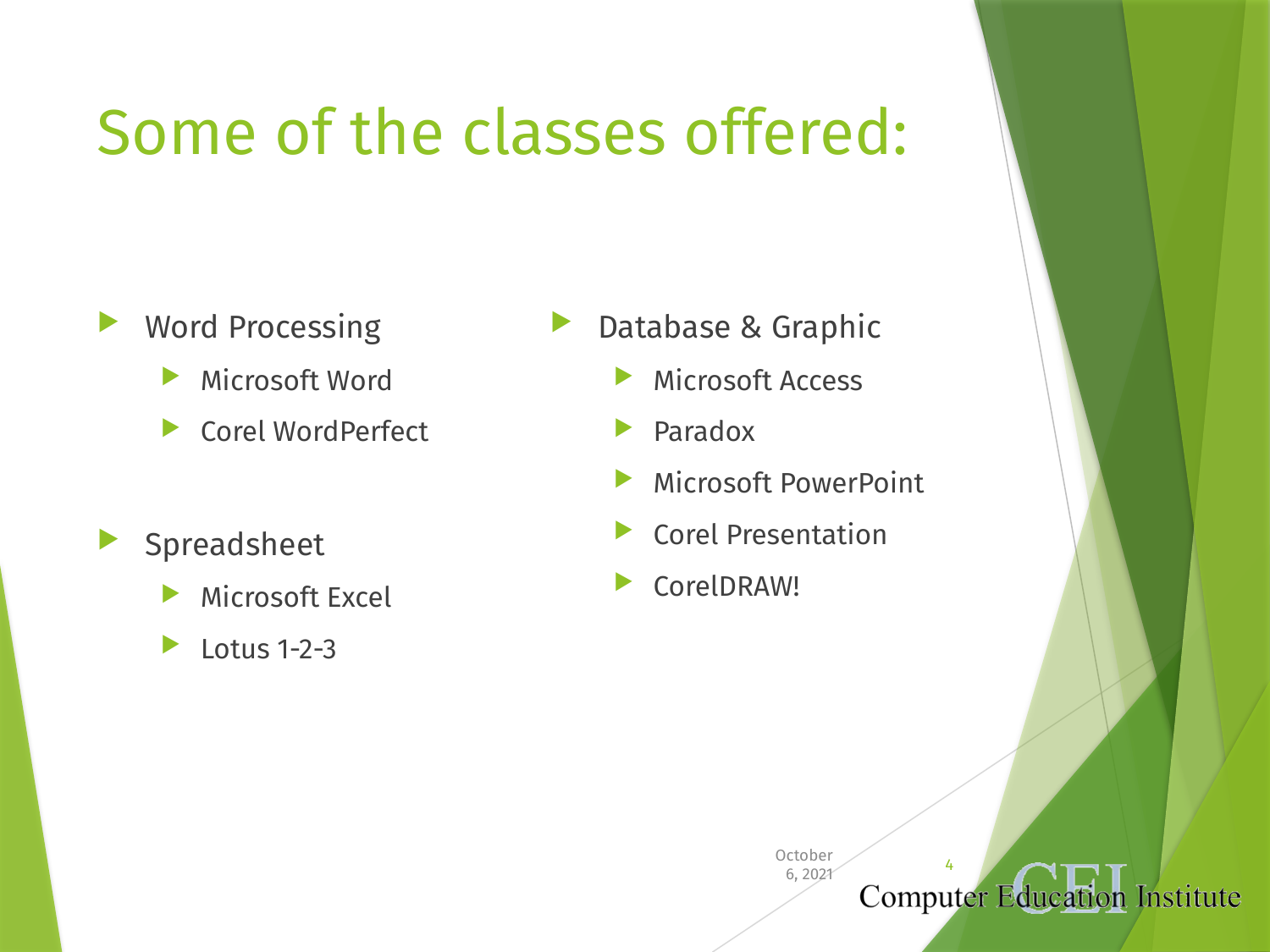

# Some of the classes offered:
Word Processing
Microsoft Word
Corel WordPerfect

Spreadsheet
Microsoft Excel
Lotus 1-2-3
Database & Graphic
Microsoft Access
Paradox
Microsoft PowerPoint
Corel Presentation
CorelDRAW!

October 6, 2021
4